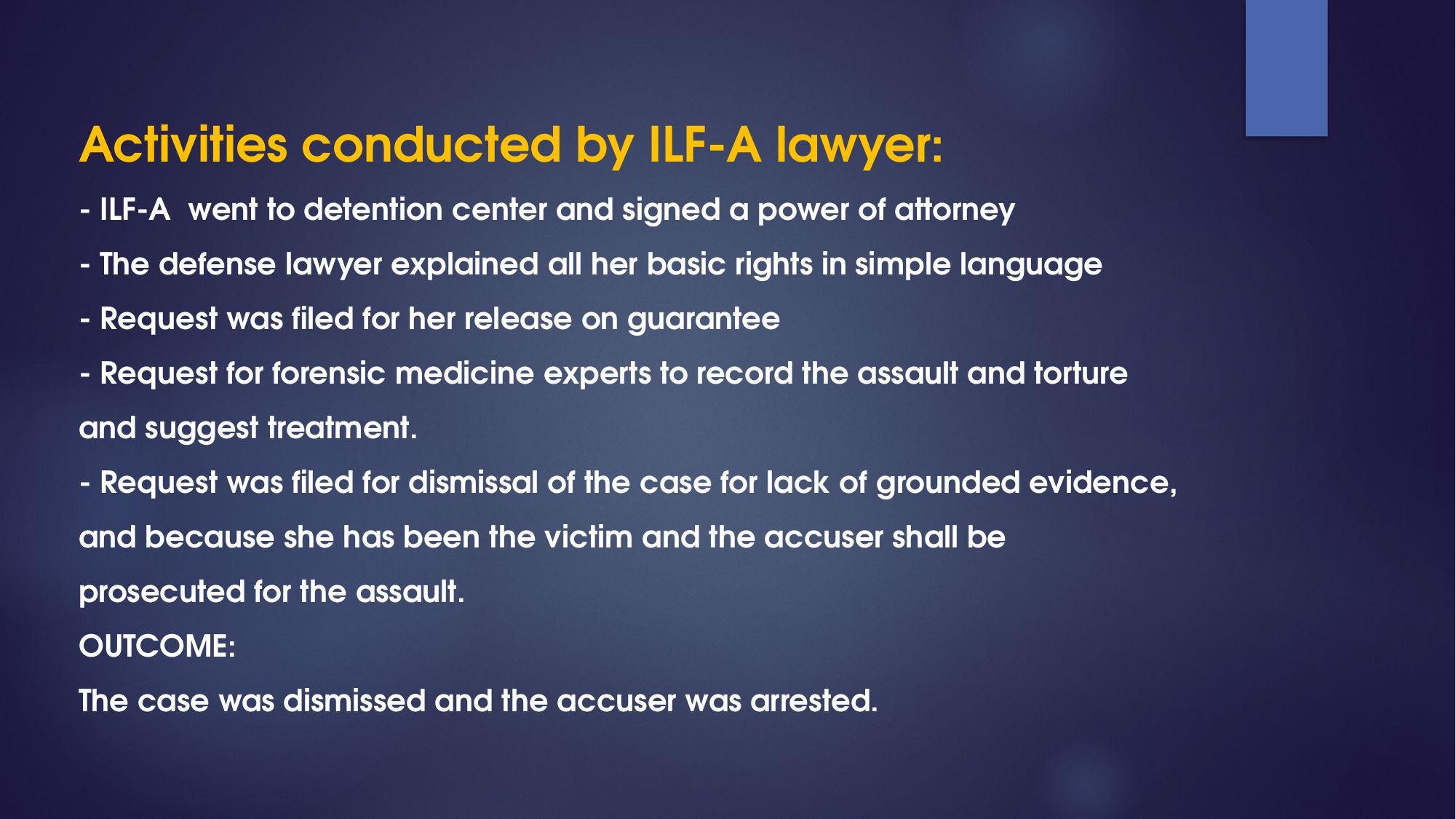

# Activities conducted by ILF-A lawyer: - ILF-A  went to detention center and signed a power of attorney - The defense lawyer explained all her basic rights in simple language - Request was filed for her release on guarantee - Request for forensic medicine experts to record the assault and torture and suggest treatment. - Request was filed for dismissal of the case for lack of grounded evidence, and because she has been the victim and the accuser shall be prosecuted for the assault. OUTCOME: The case was dismissed and the accuser was arrested.